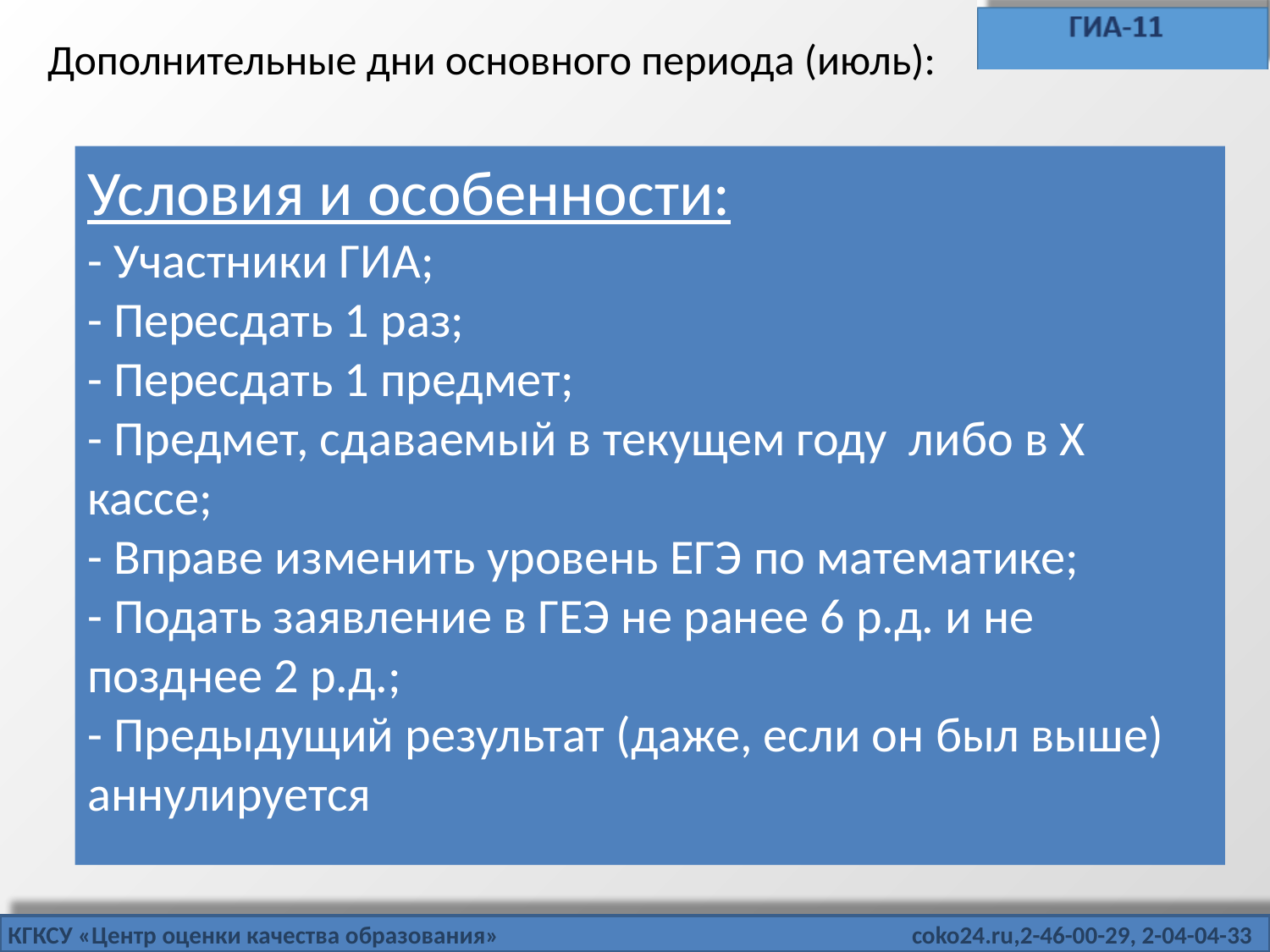

Дополнительные дни основного периода (июль):
Условия и особенности:
- Участники ГИА;
- Пересдать 1 раз;
- Пересдать 1 предмет;
- Предмет, сдаваемый в текущем году  либо в Х кассе;
- Вправе изменить уровень ЕГЭ по математике;
- Подать заявление в ГЕЭ не ранее 6 р.д. и не позднее 2 р.д.;
- Предыдущий результат (даже, если он был выше)  аннулируется